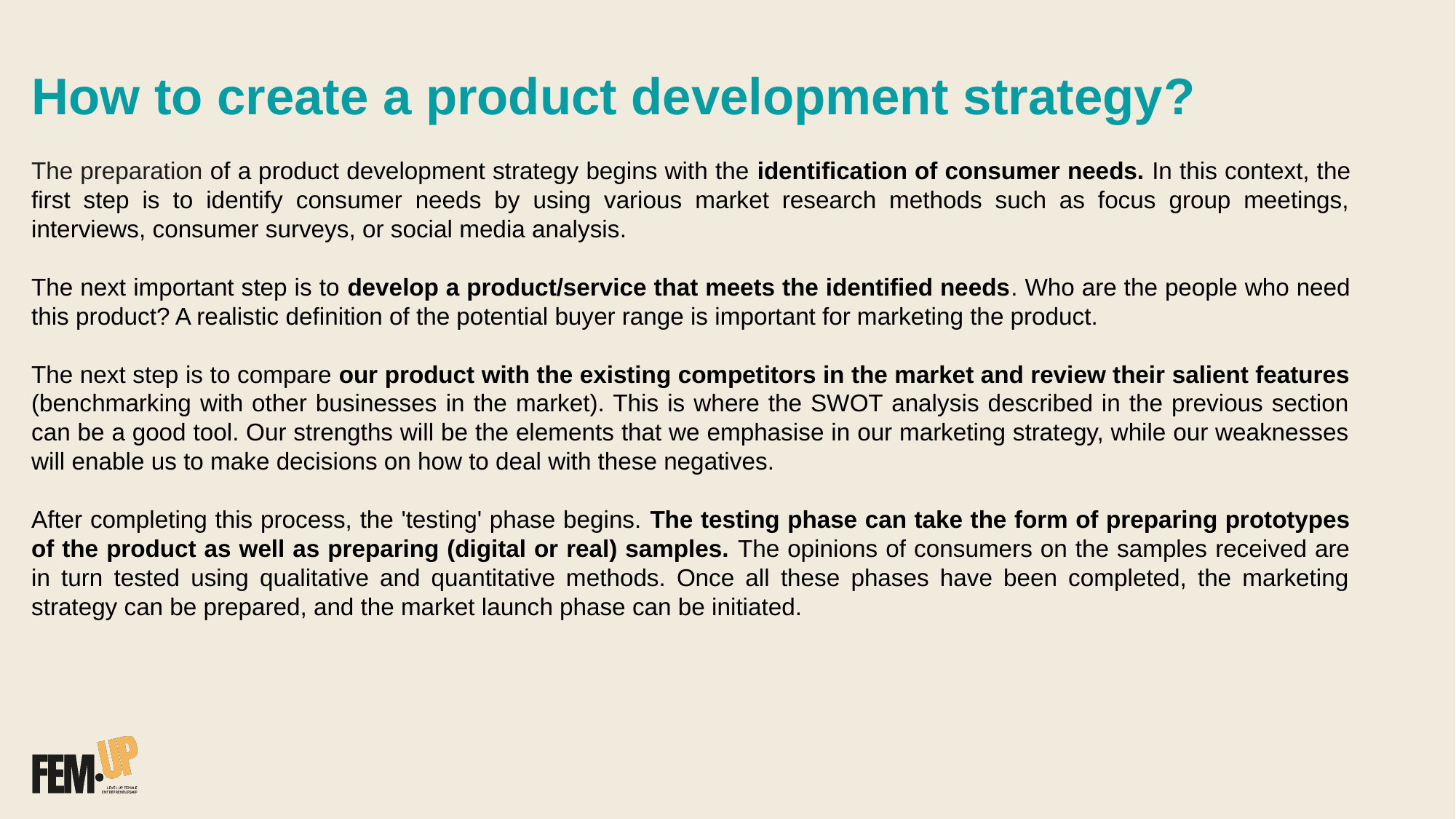

How to create a product development strategy?
The preparation of a product development strategy begins with the identification of consumer needs. In this context, the first step is to identify consumer needs by using various market research methods such as focus group meetings, interviews, consumer surveys, or social media analysis.​​

The next important step is to develop a product/service that meets the identified needs. Who are the people who need this product? A realistic definition of the potential buyer range is important for marketing the product.​​

The next step is to compare our product with the existing competitors in the market and review their salient features (benchmarking with other businesses in the market). This is where the SWOT analysis described in the previous section can be a good tool. Our strengths will be the elements that we emphasise in our marketing strategy, while our weaknesses will enable us to make decisions on how to deal with these negatives.​​

After completing this process, the 'testing' phase begins. The testing phase can take the form of preparing prototypes of the product as well as preparing (digital or real) samples. The opinions of consumers on the samples received are in turn tested using qualitative and quantitative methods. Once all these phases have been completed, the marketing strategy can be prepared, and the market launch phase can be initiated.​​
​